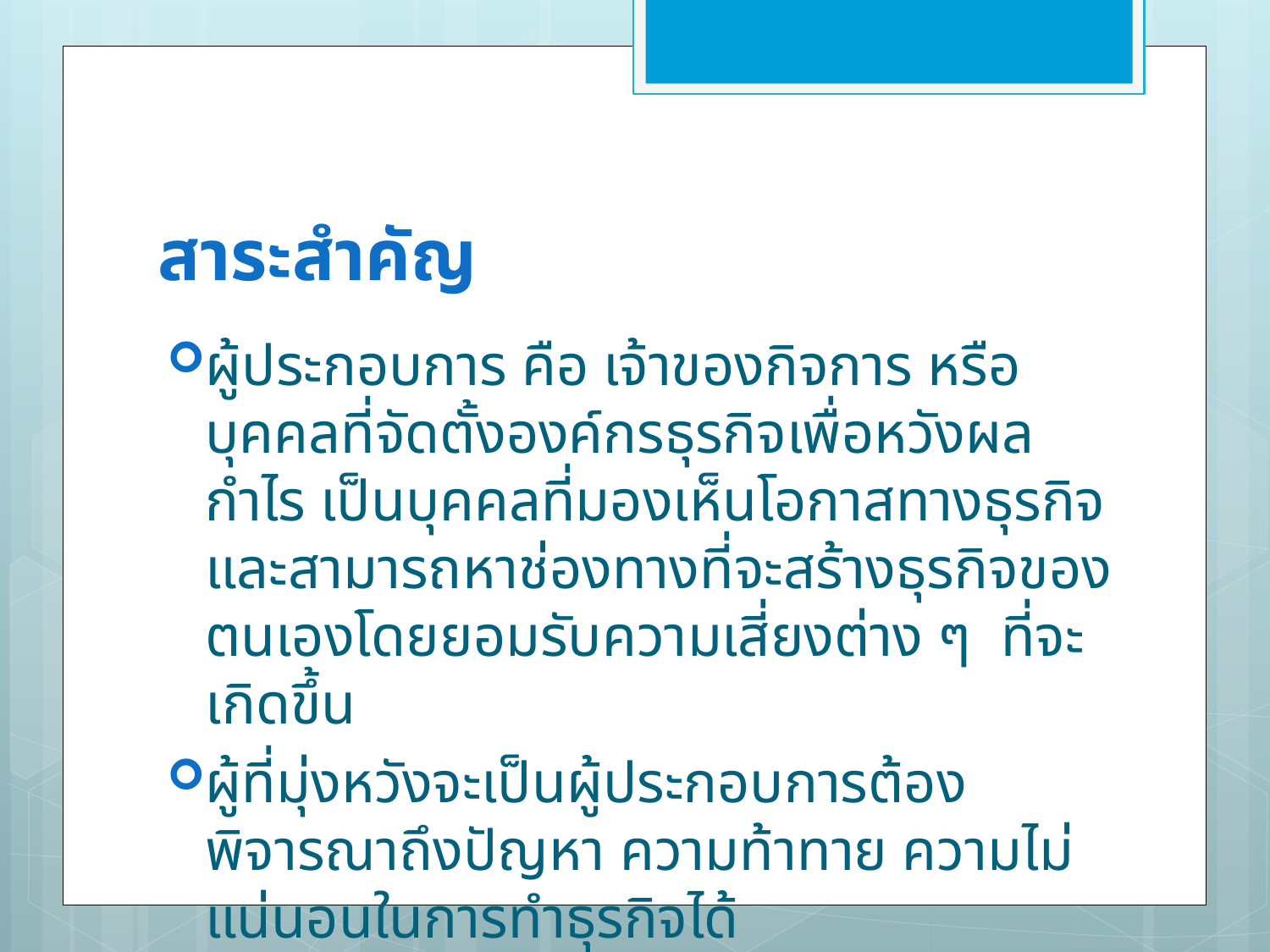

# สาระสำคัญ
ผู้ประกอบการ คือ เจ้าของกิจการ หรือบุคคลที่จัดตั้งองค์กรธุรกิจเพื่อหวังผลกำไร เป็นบุคคลที่มองเห็นโอกาสทางธุรกิจและสามารถหาช่องทางที่จะสร้างธุรกิจของตนเองโดยยอมรับความเสี่ยงต่าง ๆ  ที่จะเกิดขึ้น
ผู้ที่มุ่งหวังจะเป็นผู้ประกอบการต้องพิจารณาถึงปัญหา ความท้าทาย ความไม่แน่นอนในการทำธุรกิจได้